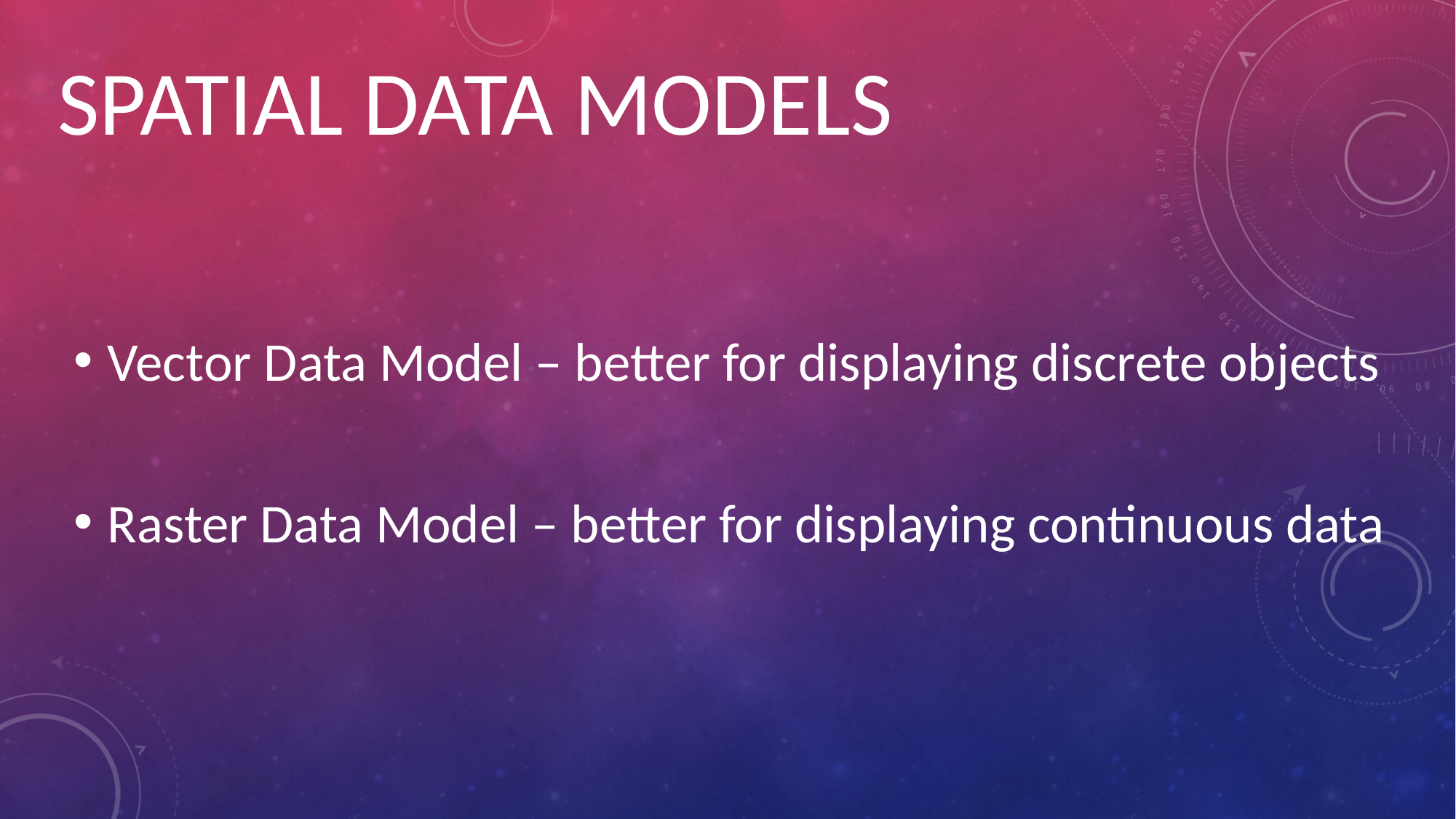

# Spatial Data Models
Vector Data Model – better for displaying discrete objects

Raster Data Model – better for displaying continuous data